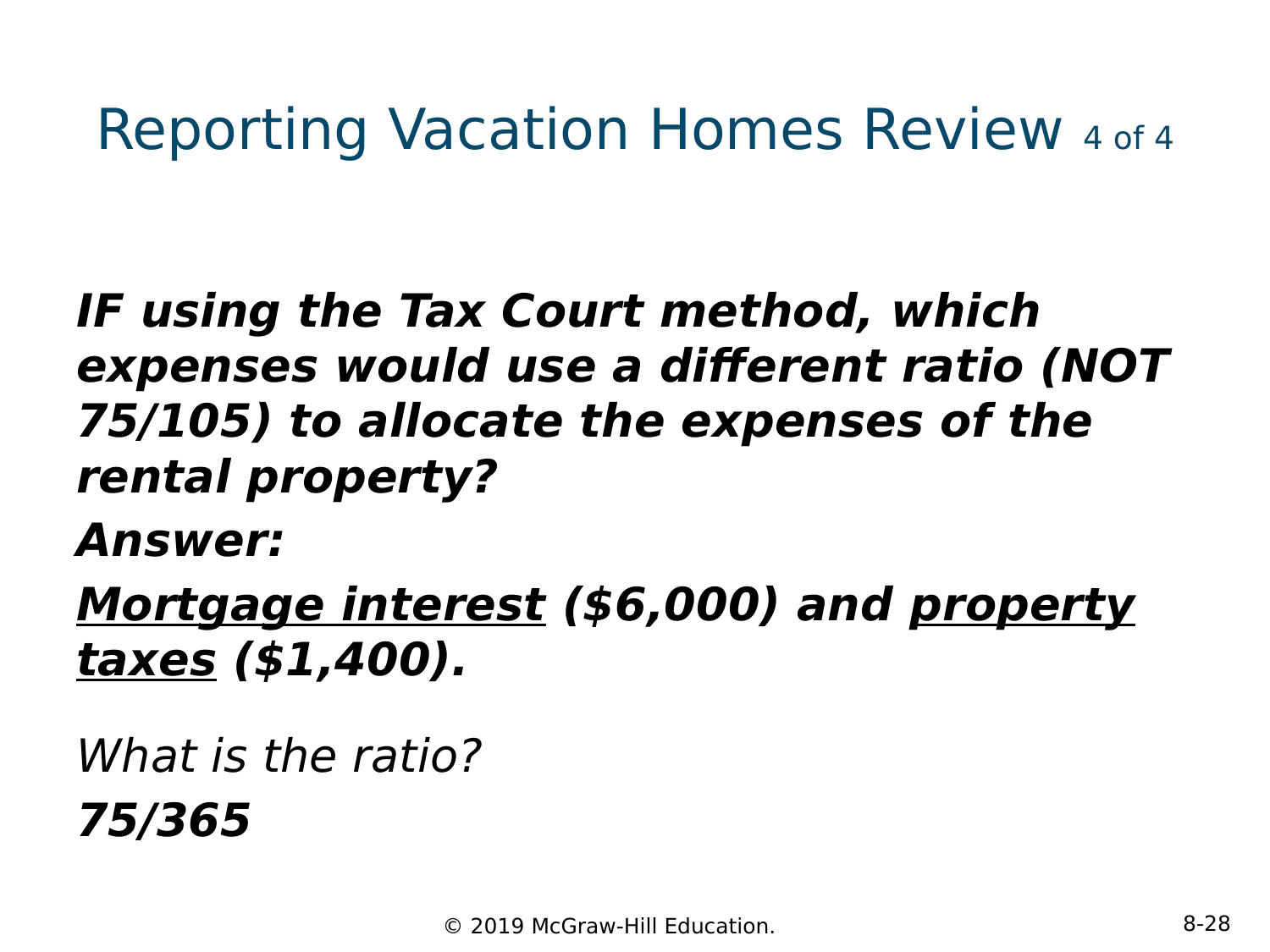

# Reporting Vacation Homes Review 4 of 4
IF using the Tax Court method, which expenses would use a different ratio (NOT 75/105) to allocate the expenses of the rental property?
Answer:
Mortgage interest ($6,000) and property taxes ($1,400).
What is the ratio?
75/365